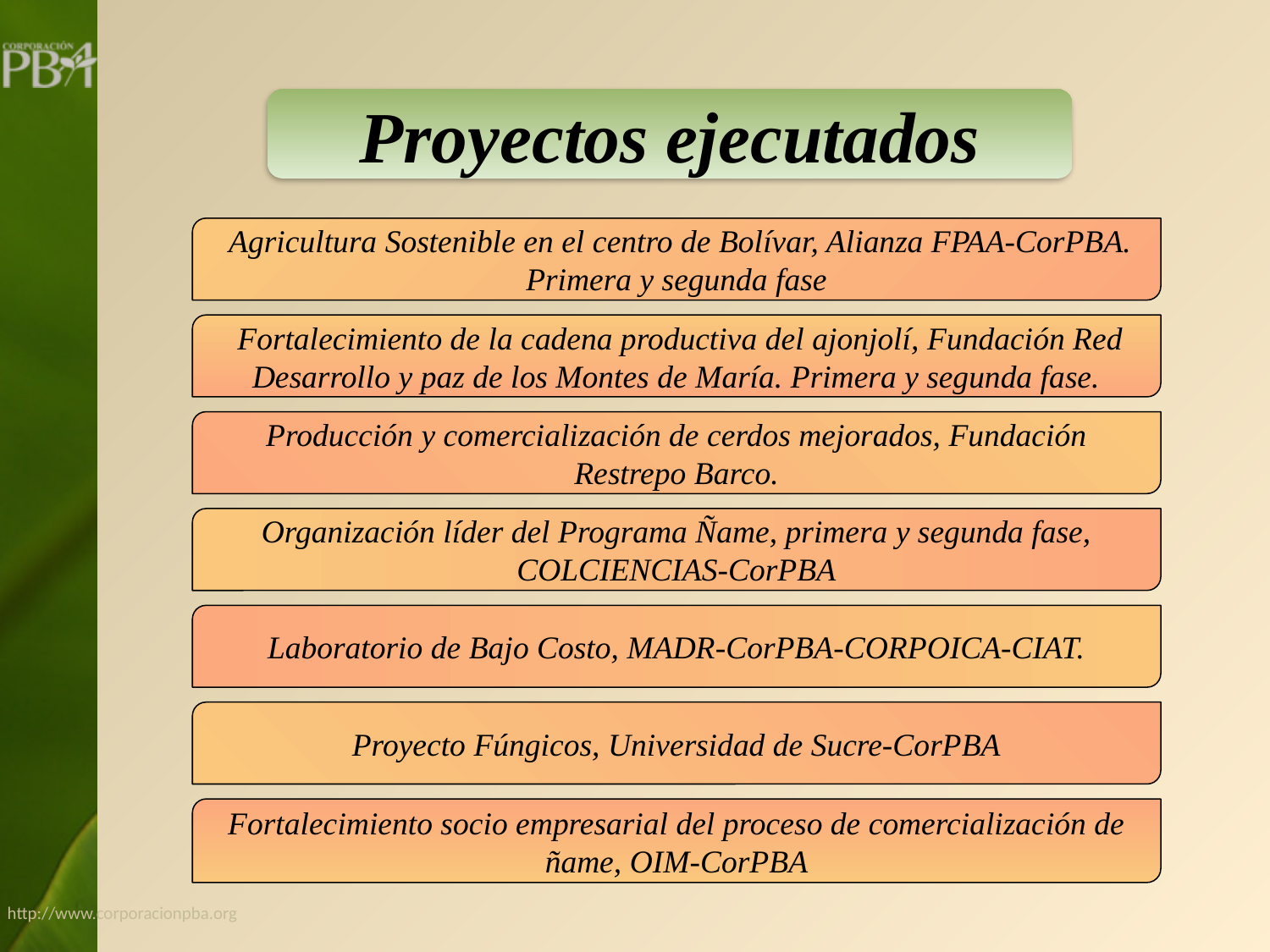

Proyectos ejecutados
 Agricultura Sostenible en el centro de Bolívar, Alianza FPAA-CorPBA. Primera y segunda fase
 Fortalecimiento de la cadena productiva del ajonjolí, Fundación Red Desarrollo y paz de los Montes de María. Primera y segunda fase.
Producción y comercialización de cerdos mejorados, Fundación Restrepo Barco.
Organización líder del Programa Ñame, primera y segunda fase, COLCIENCIAS-CorPBA

Laboratorio de Bajo Costo, MADR-CorPBA-CORPOICA-CIAT.
Proyecto Fúngicos, Universidad de Sucre-CorPBA
Fortalecimiento socio empresarial del proceso de comercialización de ñame, OIM-CorPBA